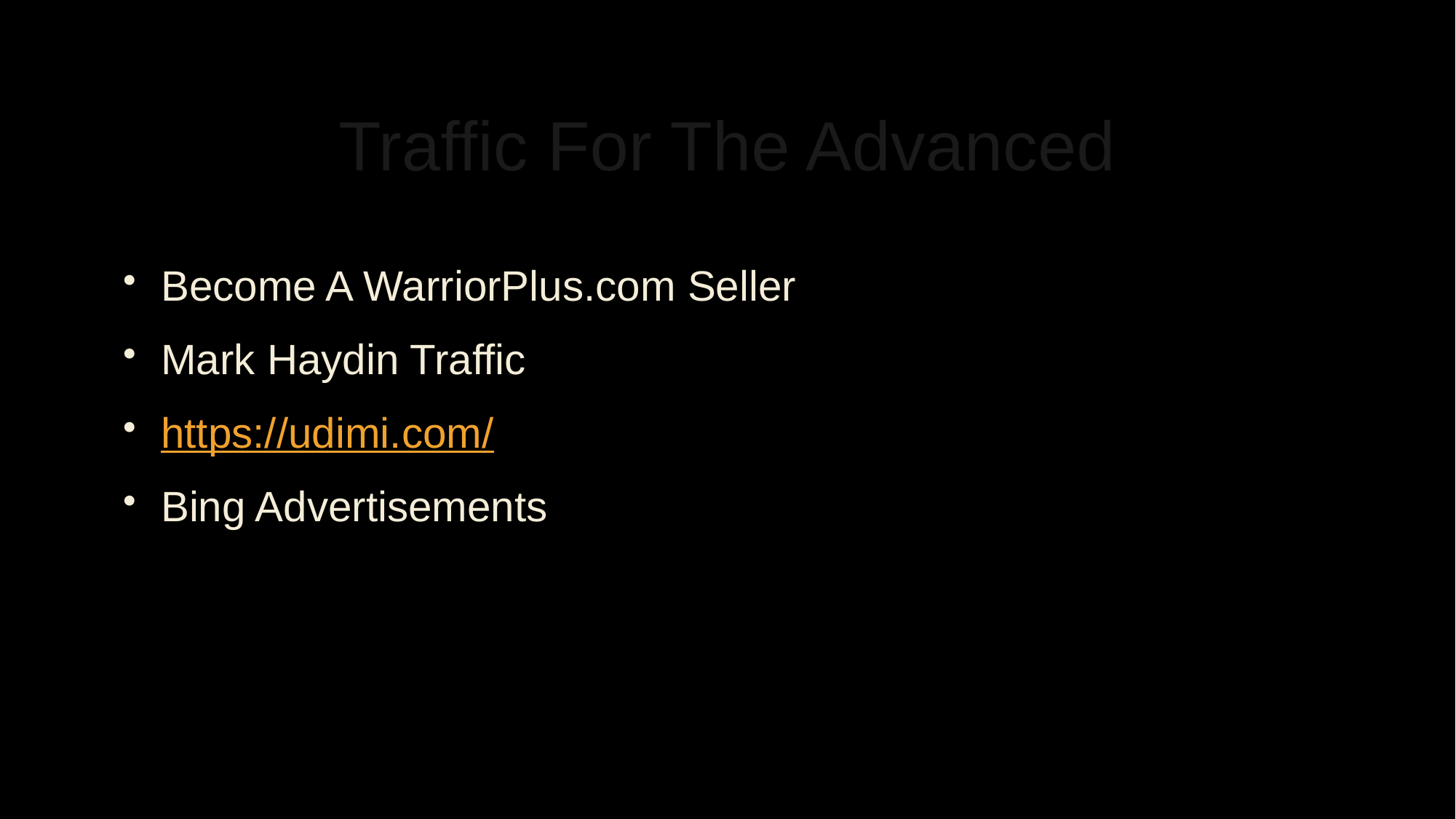

# Traffic For The Advanced
Become A WarriorPlus.com Seller
Mark Haydin Traffic
https://udimi.com/
Bing Advertisements